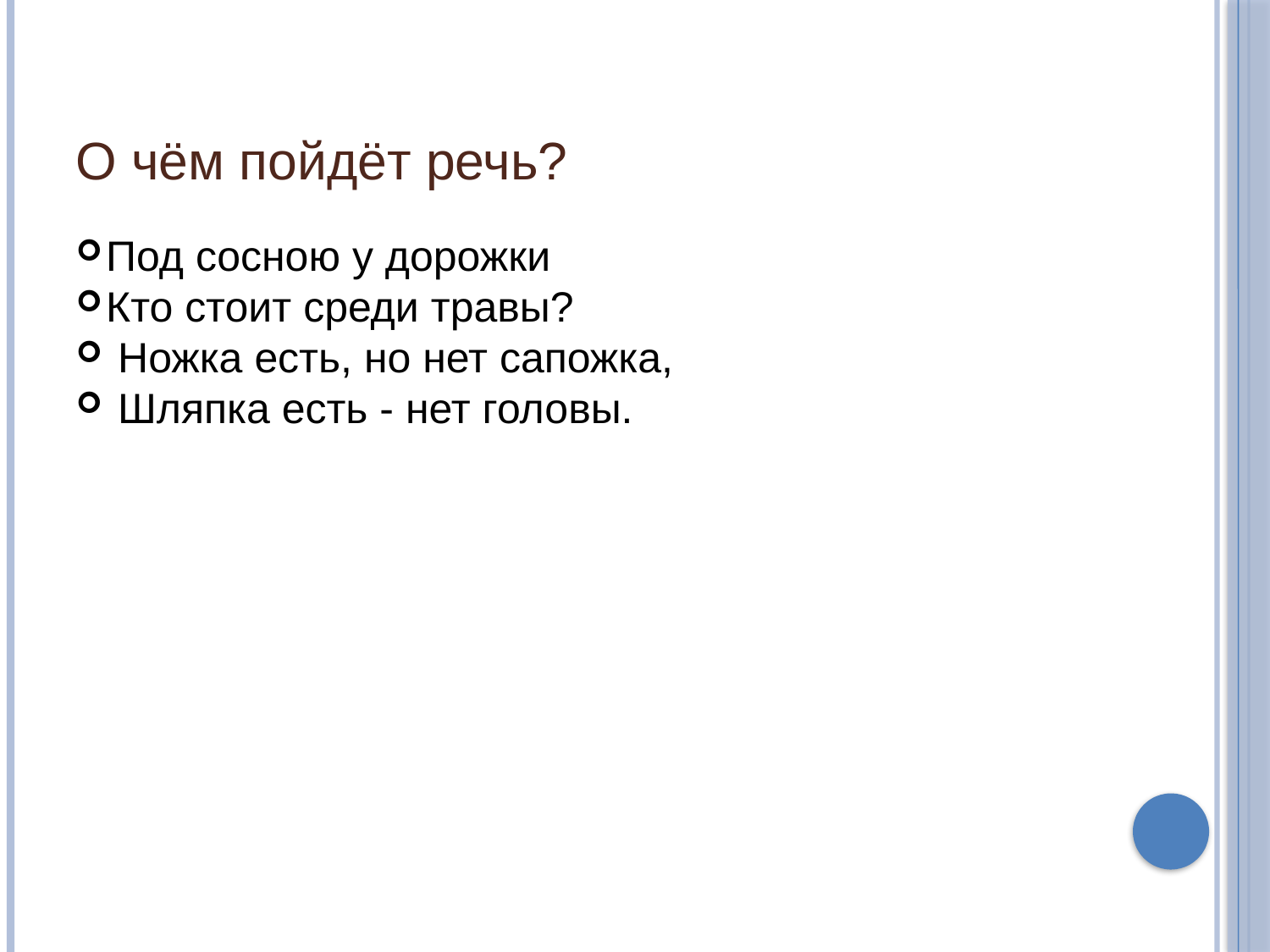

О чём пойдёт речь?
Под сосною у дорожки
Кто стоит среди травы?
 Ножка есть, но нет сапожка,
 Шляпка есть - нет головы.